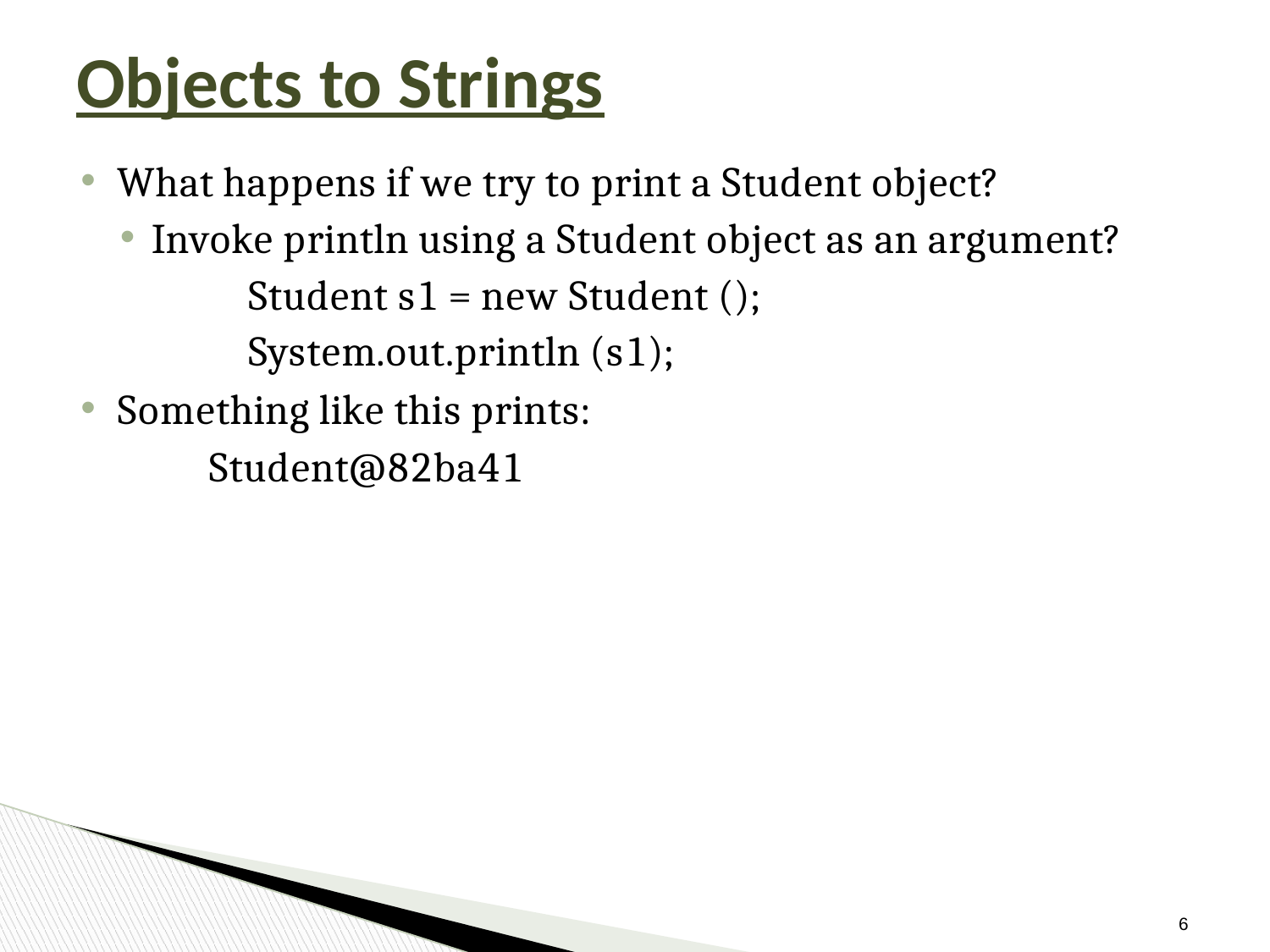

# Objects to Strings
What happens if we try to print a Student object?
Invoke println using a Student object as an argument?
	Student s1 = new Student ();
	System.out.println (s1);
Something like this prints:
	Student@82ba41

6